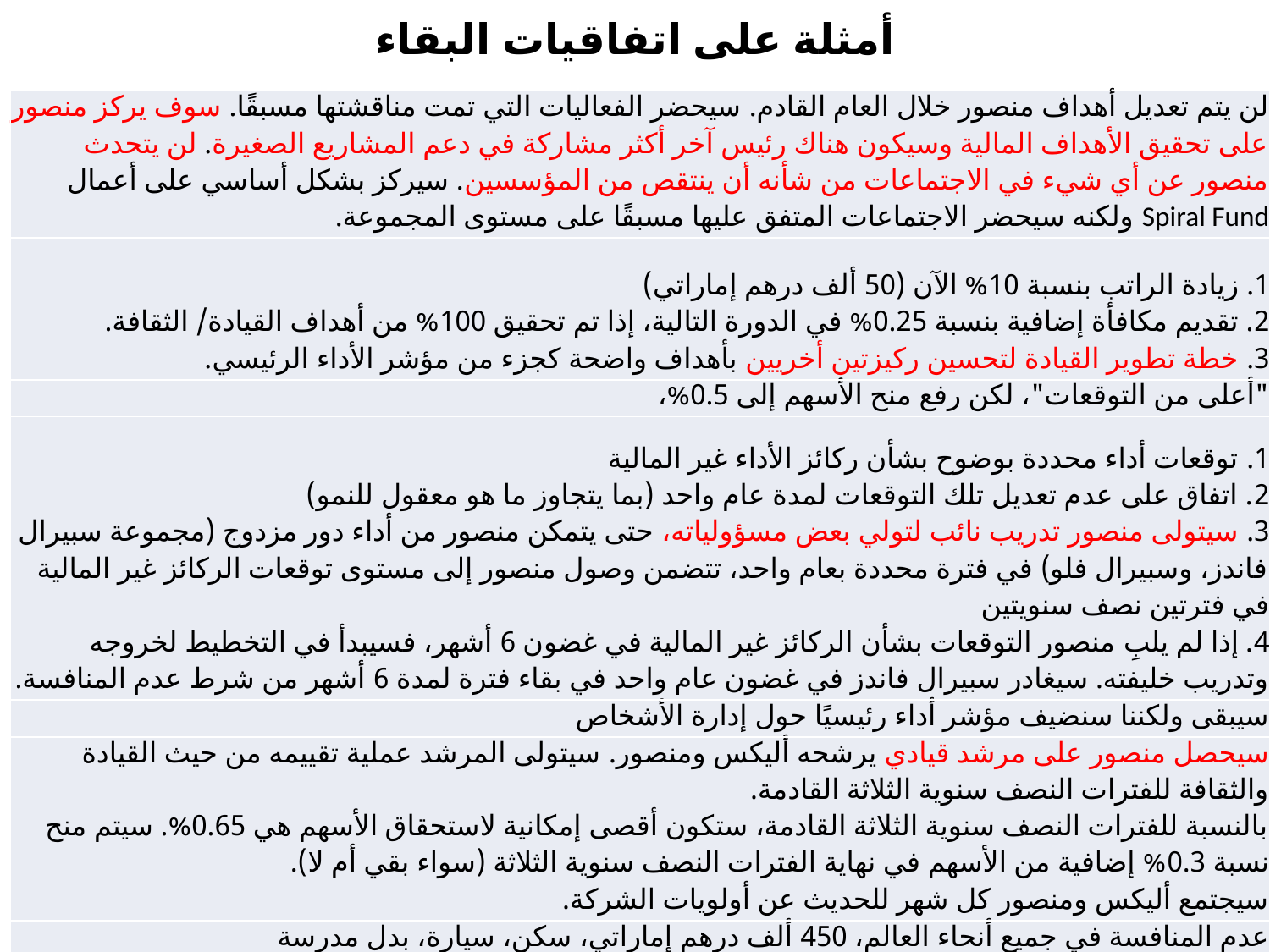

أمثلة على اتفاقيات البقاء
| لن يتم تعديل أهداف منصور خلال العام القادم. سيحضر الفعاليات التي تمت مناقشتها مسبقًا. سوف يركز منصور على تحقيق الأهداف المالية وسيكون هناك رئيس آخر أكثر مشاركة في دعم المشاريع الصغيرة. لن يتحدث منصور عن أي شيء في الاجتماعات من شأنه أن ينتقص من المؤسسين. سيركز بشكل أساسي على أعمال Spiral Fund ولكنه سيحضر الاجتماعات المتفق عليها مسبقًا على مستوى المجموعة. |
| --- |
| 1. زيادة الراتب بنسبة 10% الآن (50 ألف درهم إماراتي) 2. تقديم مكافأة إضافية بنسبة 0.25% في الدورة التالية، إذا تم تحقيق 100% من أهداف القيادة/ الثقافة. 3. خطة تطوير القيادة لتحسين ركيزتين أخريين بأهداف واضحة كجزء من مؤشر الأداء الرئيسي. |
| "أعلى من التوقعات"، لكن رفع منح الأسهم إلى 0.5%، |
| 1. توقعات أداء محددة بوضوح بشأن ركائز الأداء غير المالية 2. اتفاق على عدم تعديل تلك التوقعات لمدة عام واحد (بما يتجاوز ما هو معقول للنمو) 3. سيتولى منصور تدريب نائب لتولي بعض مسؤولياته، حتى يتمكن منصور من أداء دور مزدوج (مجموعة سبيرال فاندز، وسبيرال فلو) في فترة محددة بعام واحد، تتضمن وصول منصور إلى مستوى توقعات الركائز غير المالية في فترتين نصف سنويتين 4. إذا لم يلبِ منصور التوقعات بشأن الركائز غير المالية في غضون 6 أشهر، فسيبدأ في التخطيط لخروجه وتدريب خليفته. سيغادر سبيرال فاندز في غضون عام واحد في بقاء فترة لمدة 6 أشهر من شرط عدم المنافسة. |
| سيبقى ولكننا سنضيف مؤشر أداء رئيسيًا حول إدارة الأشخاص |
| سيحصل منصور على مرشد قيادي يرشحه أليكس ومنصور. سيتولى المرشد عملية تقييمه من حيث القيادة والثقافة للفترات النصف سنوية الثلاثة القادمة. بالنسبة للفترات النصف سنوية الثلاثة القادمة، ستكون أقصى إمكانية لاستحقاق الأسهم هي 0.65%. سيتم منح نسبة 0.3% إضافية من الأسهم في نهاية الفترات النصف سنوية الثلاثة (سواء بقي أم لا). سيجتمع أليكس ومنصور كل شهر للحديث عن أولويات الشركة. |
| عدم المنافسة في جميع أنحاء العالم، 450 ألف درهم إماراتي، سكن، سيارة، بدل مدرسة |